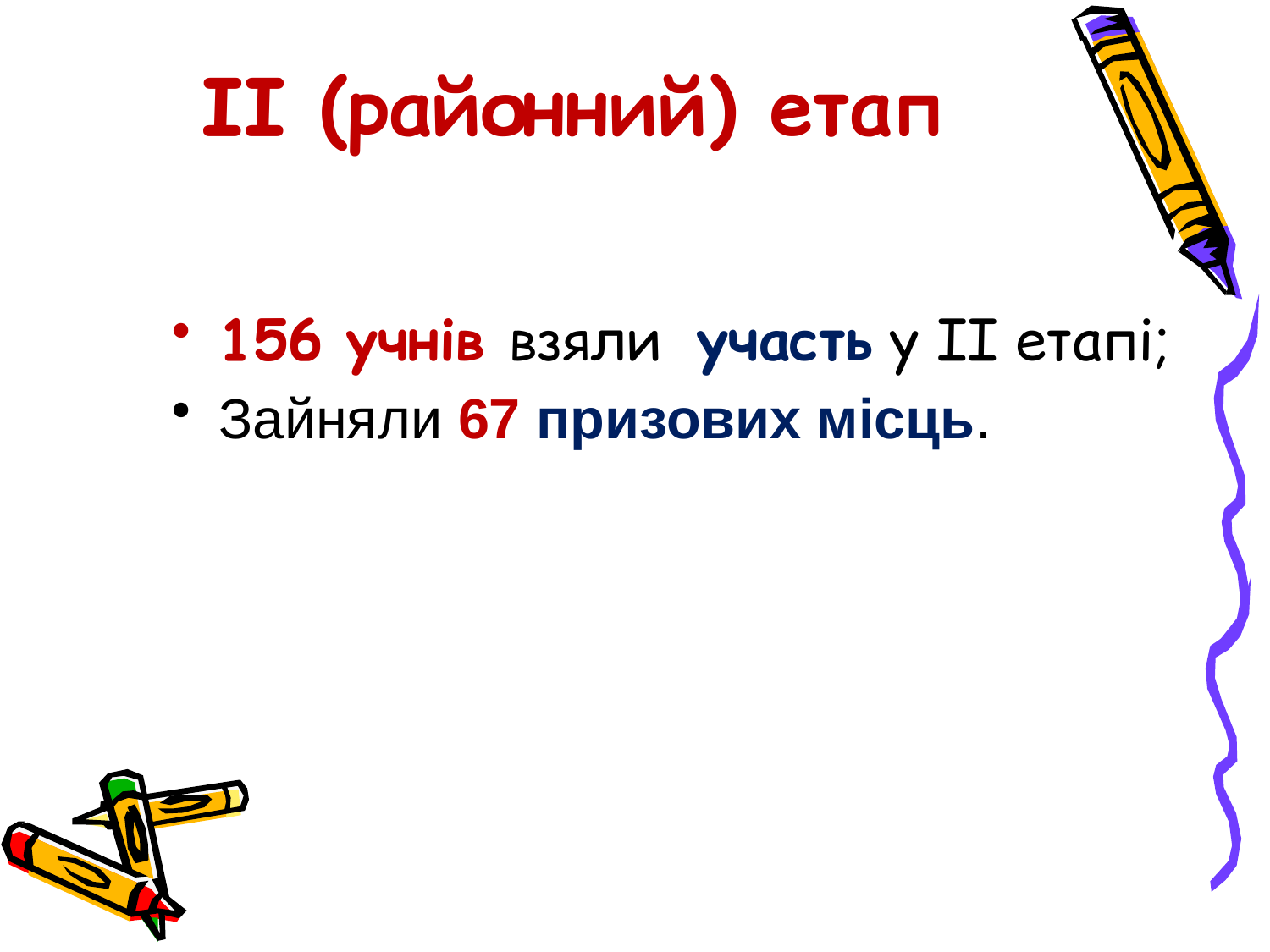

ІІ (районний) етап
156 учнів взяли  участь у ІІ етапі;
Зайняли 67 призових місць.